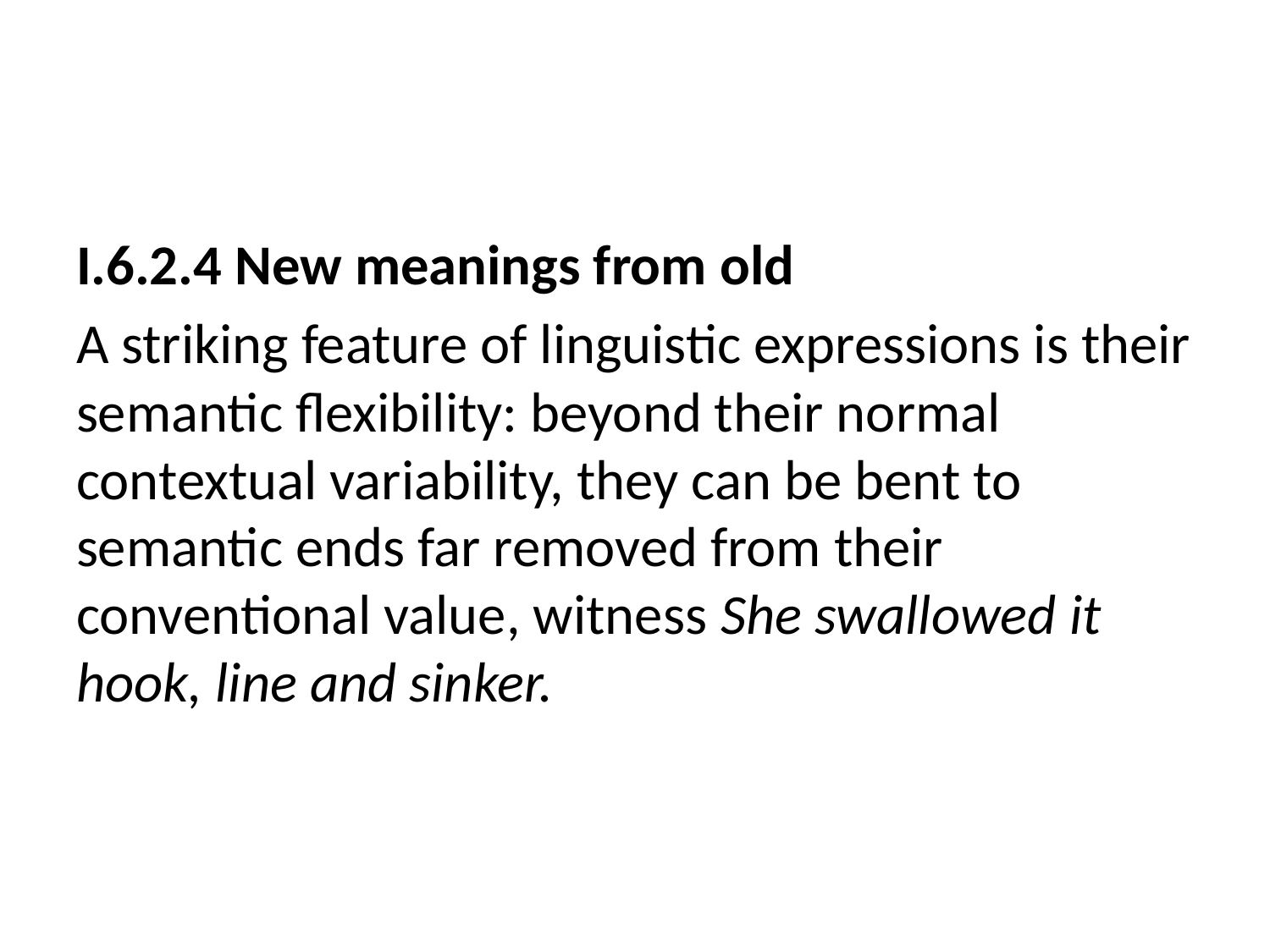

#
I.6.2.4 New meanings from old
A striking feature of linguistic expressions is their semantic flexibility: beyond their normal contextual variability, they can be bent to semantic ends far removed from their conventional value, witness She swallowed it hook, line and sinker.